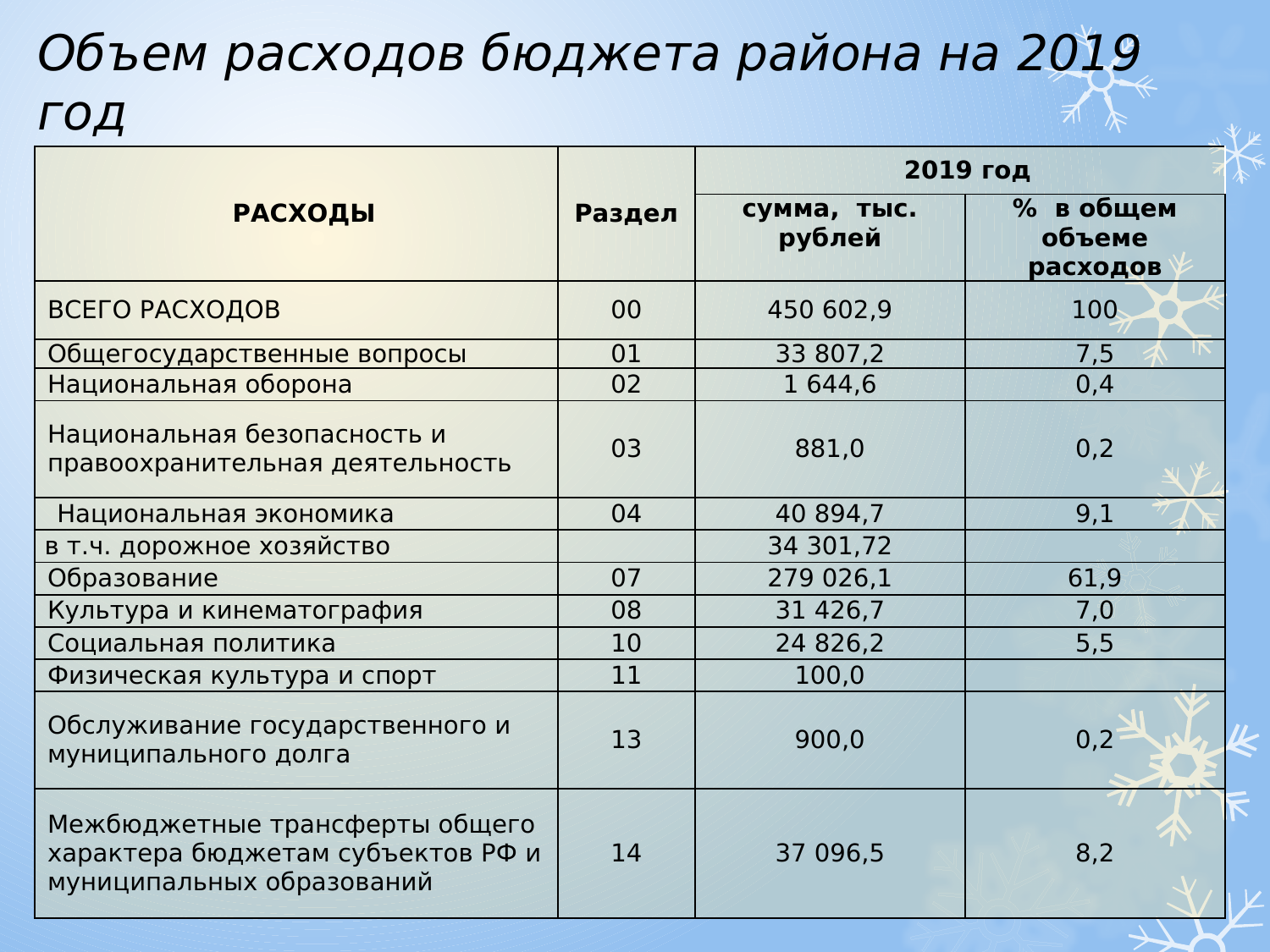

# Объем расходов бюджета района на 2019 год
| РАСХОДЫ | Раздел | 2019 год |  |
| --- | --- | --- | --- |
|  |  | сумма, тыс. рублей | % в общем объеме расходов |
| ВСЕГО РАСХОДОВ | 00 | 450 602,9 | 100 |
| Общегосударственные вопросы | 01 | 33 807,2 | 7,5 |
| Национальная оборона | 02 | 1 644,6 | 0,4 |
| Национальная безопасность и правоохранительная деятельность | 03 | 881,0 | 0,2 |
| Национальная экономика | 04 | 40 894,7 | 9,1 |
| в т.ч. дорожное хозяйство |  | 34 301,72 |  |
| Образование | 07 | 279 026,1 | 61,9 |
| Культура и кинематография | 08 | 31 426,7 | 7,0 |
| Социальная политика | 10 | 24 826,2 | 5,5 |
| Физическая культура и спорт | 11 | 100,0 |  |
| Обслуживание государственного и муниципального долга | 13 | 900,0 | 0,2 |
| Межбюджетные трансферты общего характера бюджетам субъектов РФ и муниципальных образований | 14 | 37 096,5 | 8,2 |